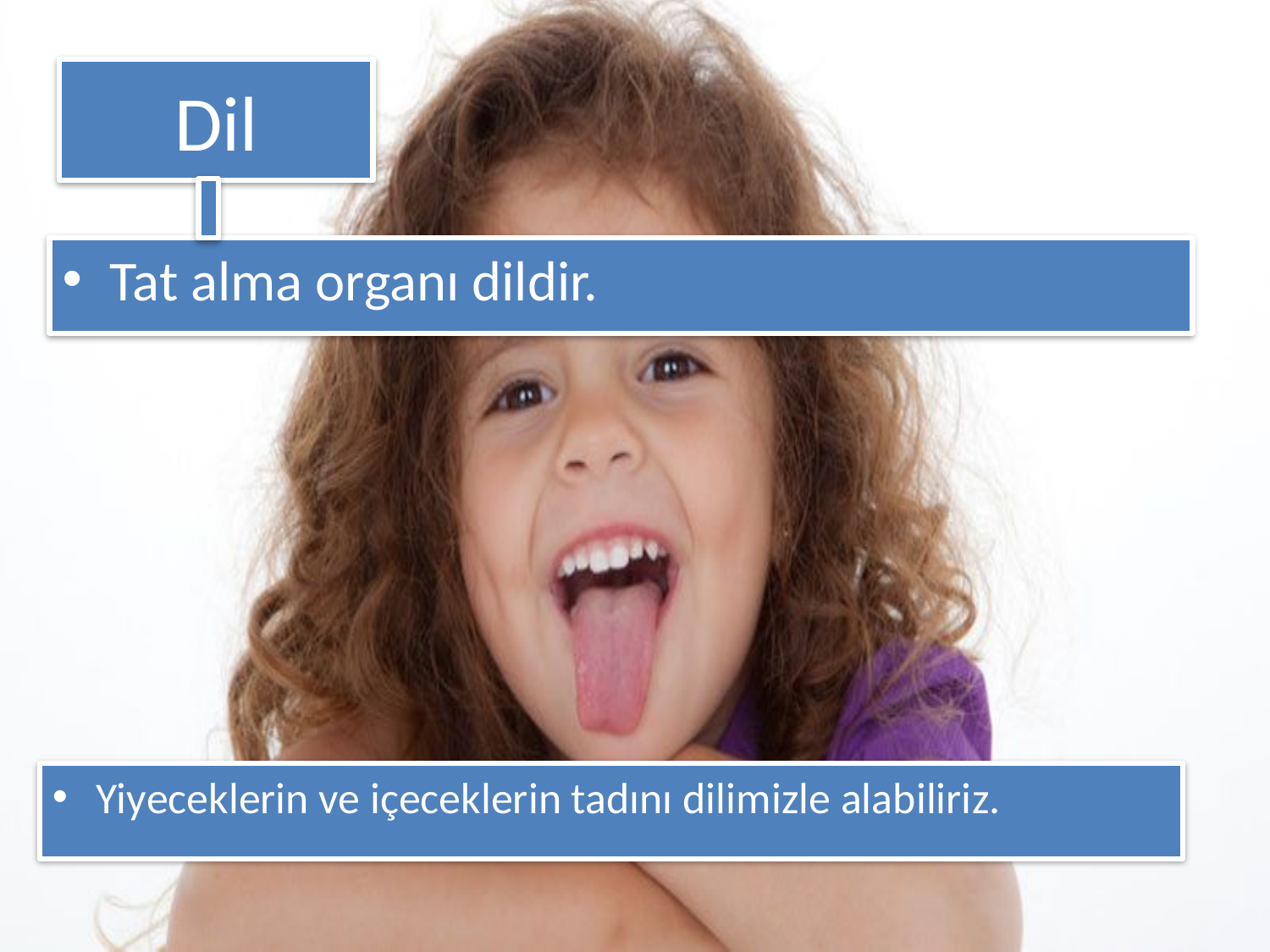

# Dil

Tat alma organı dildir.
Yiyeceklerin ve içeceklerin tadını dilimizle alabiliriz.